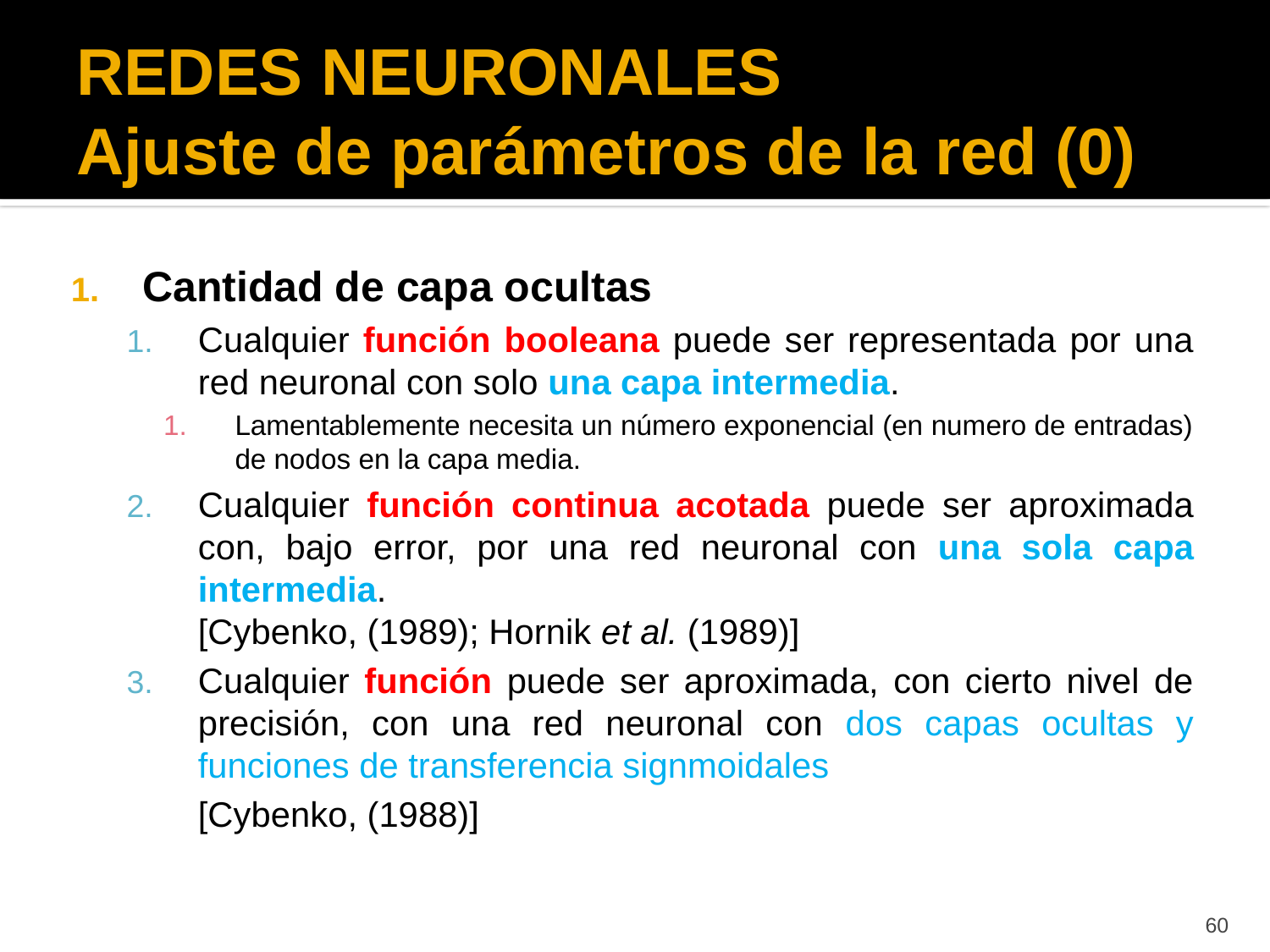

# REDES NEURONALES Ajuste de parámetros de la red (0)
Cantidad de capa ocultas
Cualquier función booleana puede ser representada por una red neuronal con solo una capa intermedia.
Lamentablemente necesita un número exponencial (en numero de entradas) de nodos en la capa media.
Cualquier función continua acotada puede ser aproximada con, bajo error, por una red neuronal con una sola capa intermedia.
[Cybenko, (1989); Hornik et al. (1989)]
Cualquier función puede ser aproximada, con cierto nivel de precisión, con una red neuronal con dos capas ocultas y funciones de transferencia signmoidales
	[Cybenko, (1988)]
60